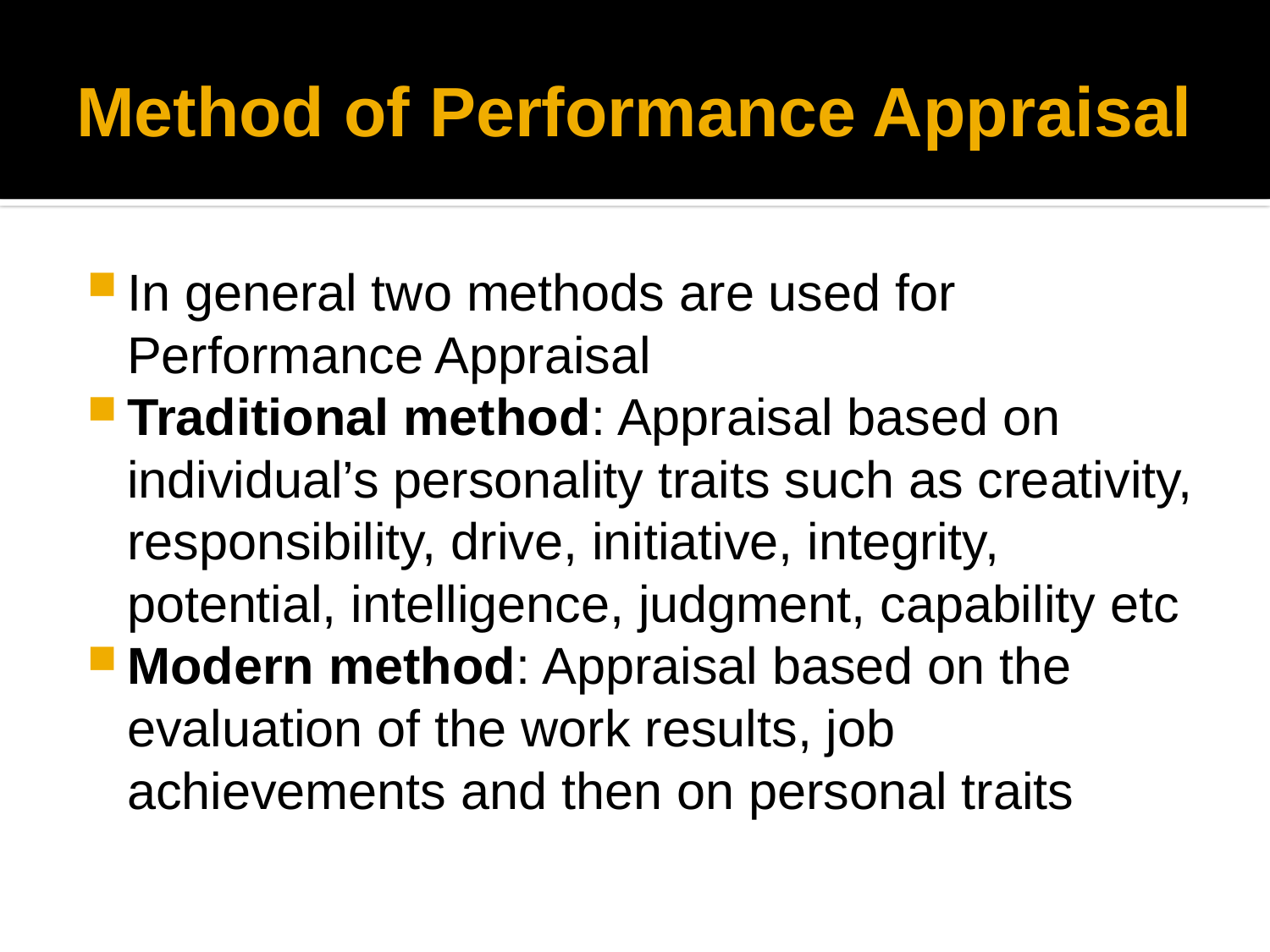

# Method of Performance Appraisal
In general two methods are used for Performance Appraisal
Traditional method: Appraisal based on individual’s personality traits such as creativity, responsibility, drive, initiative, integrity, potential, intelligence, judgment, capability etc
Modern method: Appraisal based on the evaluation of the work results, job achievements and then on personal traits